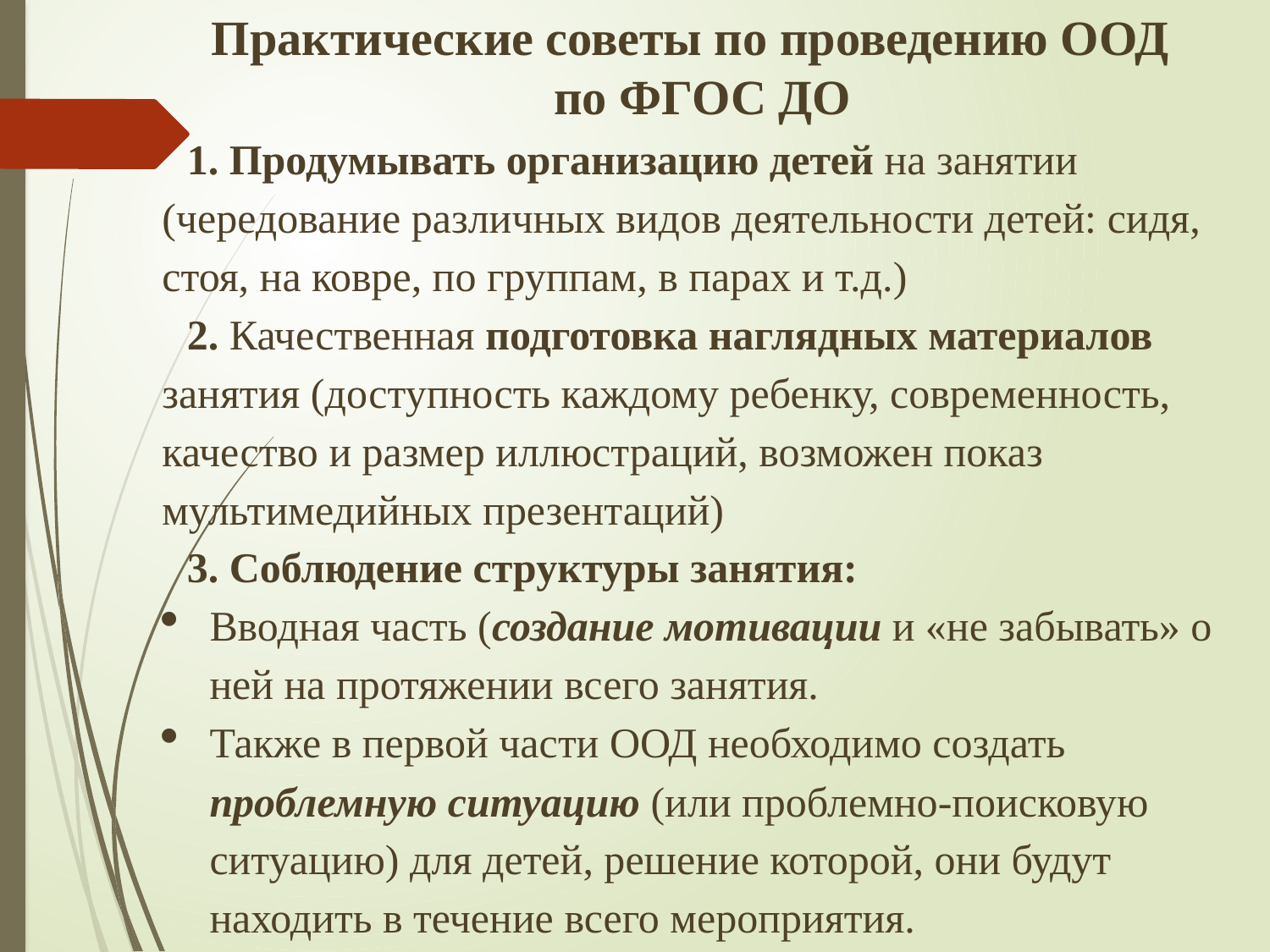

Практические советы по проведению ООД
по ФГОС ДО
1. Продумывать организацию детей на занятии (чередование различных видов деятельности детей: сидя, стоя, на ковре, по группам, в парах и т.д.)
2. Качественная подготовка наглядных материалов занятия (доступность каждому ребенку, современность, качество и размер иллюстраций, возможен показ мультимедийных презентаций)
3. Соблюдение структуры занятия:
Вводная часть (создание мотивации и «не забывать» о ней на протяжении всего занятия.
Также в первой части ООД необходимо создать проблемную ситуацию (или проблемно-поисковую ситуацию) для детей, решение которой, они будут находить в течение всего мероприятия.